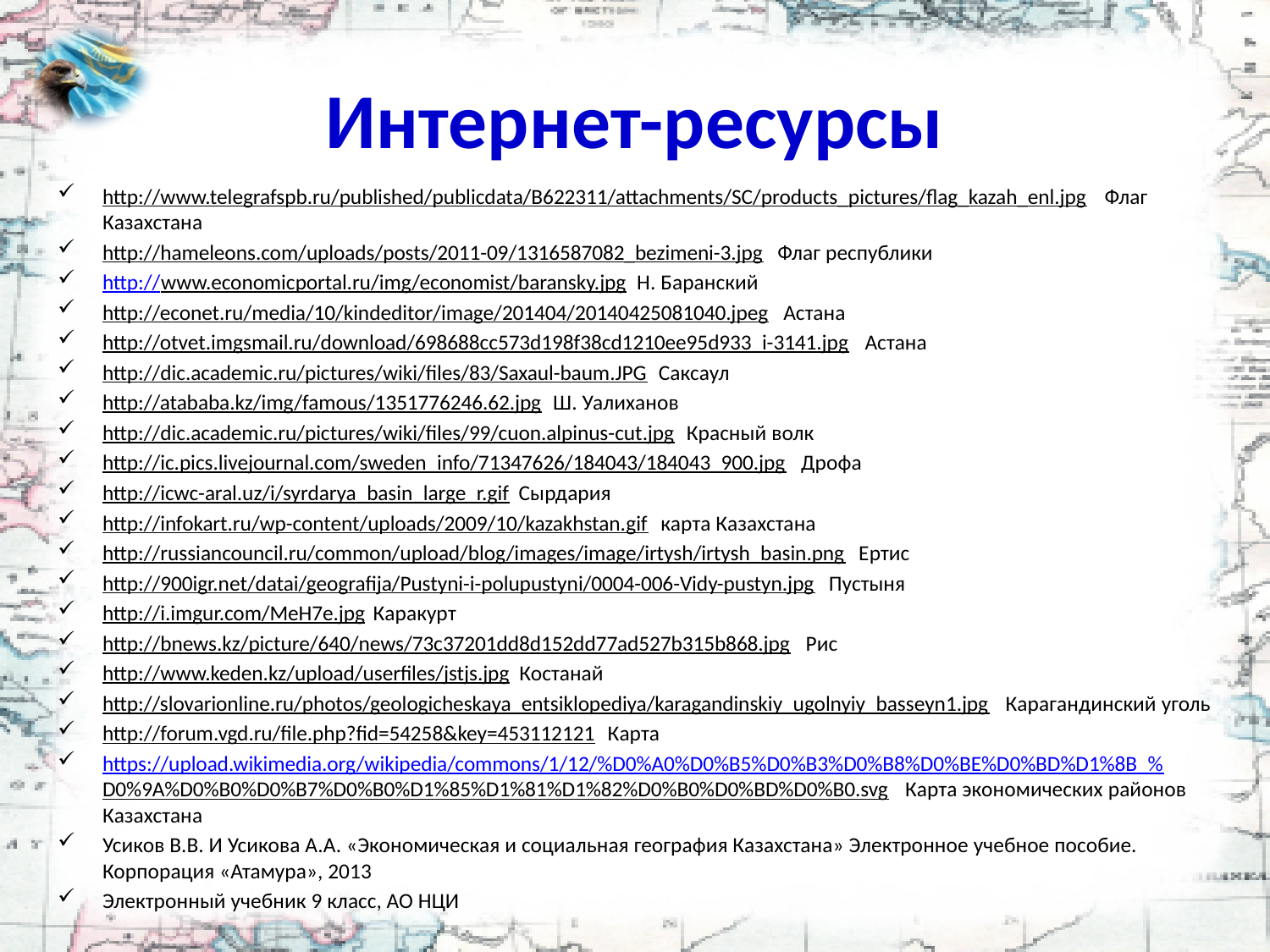

# Интернет-ресурсы
http://www.telegrafspb.ru/published/publicdata/B622311/attachments/SC/products_pictures/flag_kazah_enl.jpg Флаг Казахстана
http://hameleons.com/uploads/posts/2011-09/1316587082_bezimeni-3.jpg Флаг республики
http://www.economicportal.ru/img/economist/baransky.jpg Н. Баранский
http://econet.ru/media/10/kindeditor/image/201404/20140425081040.jpeg Астана
http://otvet.imgsmail.ru/download/698688cc573d198f38cd1210ee95d933_i-3141.jpg Астана
http://dic.academic.ru/pictures/wiki/files/83/Saxaul-baum.JPG Саксаул
http://atababa.kz/img/famous/1351776246.62.jpg Ш. Уалиханов
http://dic.academic.ru/pictures/wiki/files/99/cuon.alpinus-cut.jpg Красный волк
http://ic.pics.livejournal.com/sweden_info/71347626/184043/184043_900.jpg Дрофа
http://icwc-aral.uz/i/syrdarya_basin_large_r.gif Сырдария
http://infokart.ru/wp-content/uploads/2009/10/kazakhstan.gif карта Казахстана
http://russiancouncil.ru/common/upload/blog/images/image/irtysh/irtysh_basin.png Ертис
http://900igr.net/datai/geografija/Pustyni-i-polupustyni/0004-006-Vidy-pustyn.jpg Пустыня
http://i.imgur.com/MeH7e.jpg Каракурт
http://bnews.kz/picture/640/news/73c37201dd8d152dd77ad527b315b868.jpg Рис
http://www.keden.kz/upload/userfiles/jstjs.jpg Костанай
http://slovarionline.ru/photos/geologicheskaya_entsiklopediya/karagandinskiy_ugolnyiy_basseyn1.jpg Карагандинский уголь
http://forum.vgd.ru/file.php?fid=54258&key=453112121 Карта
https://upload.wikimedia.org/wikipedia/commons/1/12/%D0%A0%D0%B5%D0%B3%D0%B8%D0%BE%D0%BD%D1%8B_%D0%9A%D0%B0%D0%B7%D0%B0%D1%85%D1%81%D1%82%D0%B0%D0%BD%D0%B0.svg Карта экономических районов Казахстана
Усиков В.В. И Усикова А.А. «Экономическая и социальная география Казахстана» Электронное учебное пособие. Корпорация «Атамура», 2013
Электронный учебник 9 класс, АО НЦИ